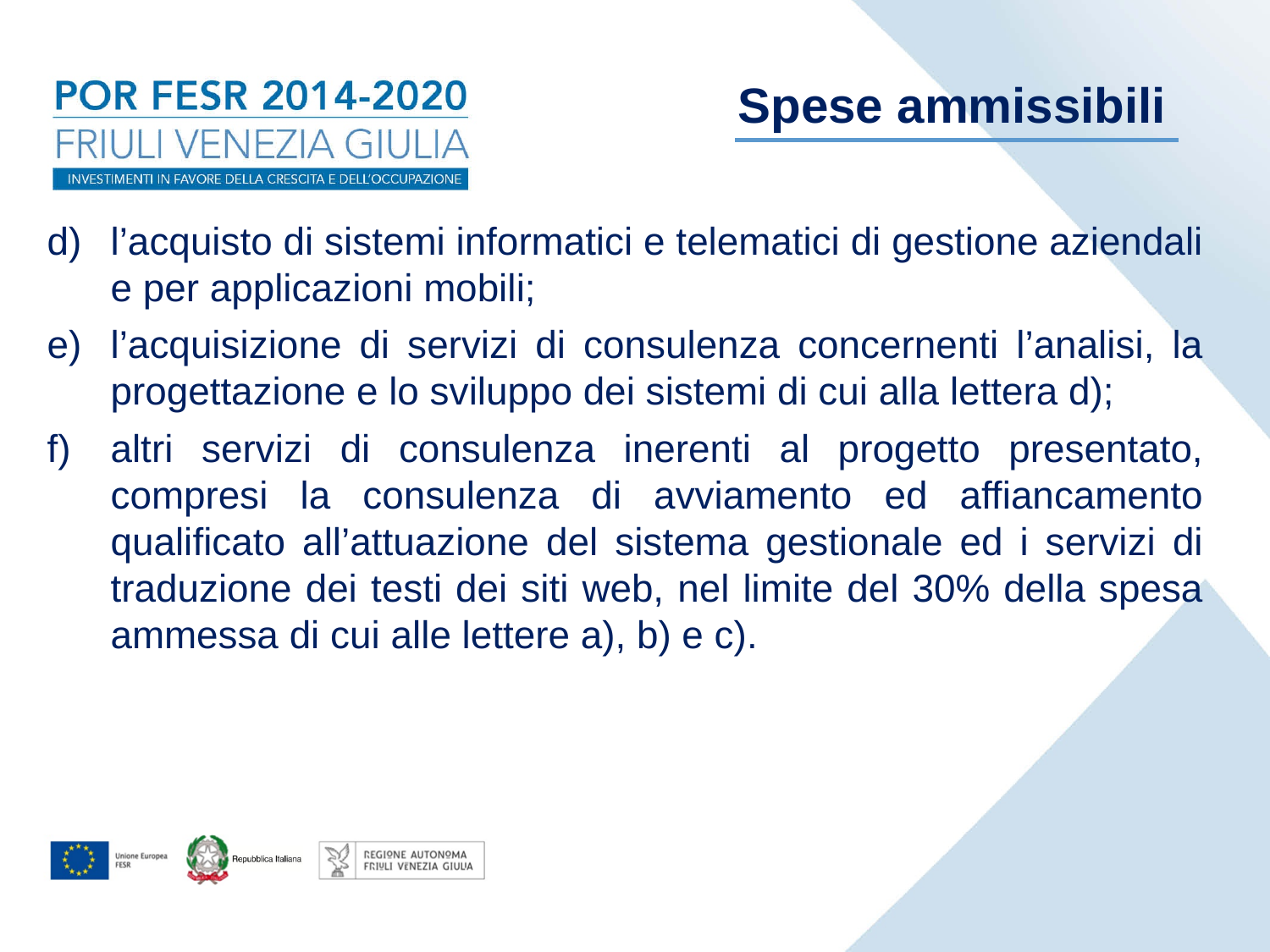

Spese ammissibili
l’acquisto di sistemi informatici e telematici di gestione aziendali e per applicazioni mobili;
l’acquisizione di servizi di consulenza concernenti l’analisi, la progettazione e lo sviluppo dei sistemi di cui alla lettera d);
altri servizi di consulenza inerenti al progetto presentato, compresi la consulenza di avviamento ed affiancamento qualificato all’attuazione del sistema gestionale ed i servizi di traduzione dei testi dei siti web, nel limite del 30% della spesa ammessa di cui alle lettere a), b) e c).